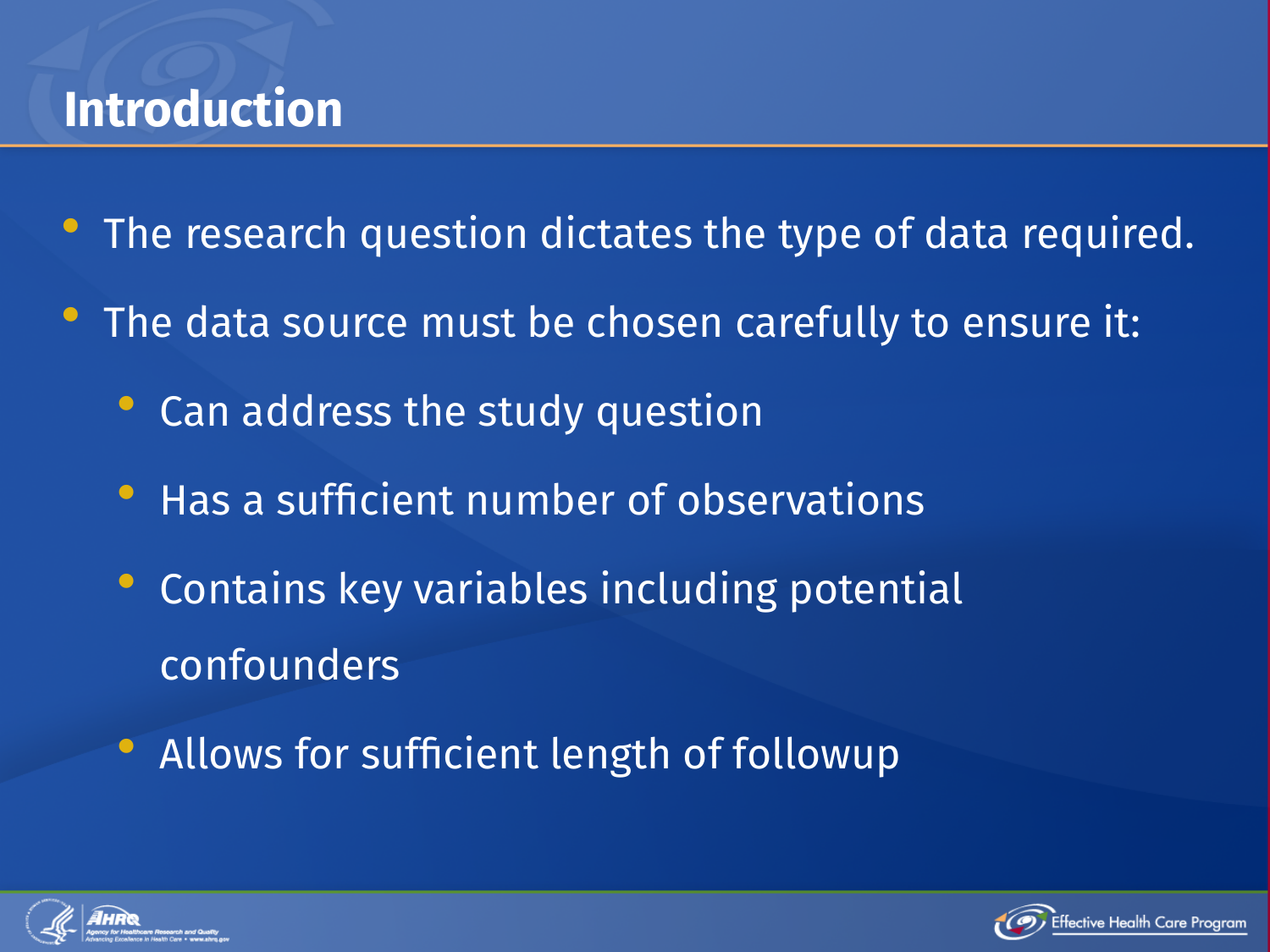

# Introduction
The research question dictates the type of data required.
The data source must be chosen carefully to ensure it:
Can address the study question
Has a sufficient number of observations
Contains key variables including potential confounders
Allows for sufficient length of followup